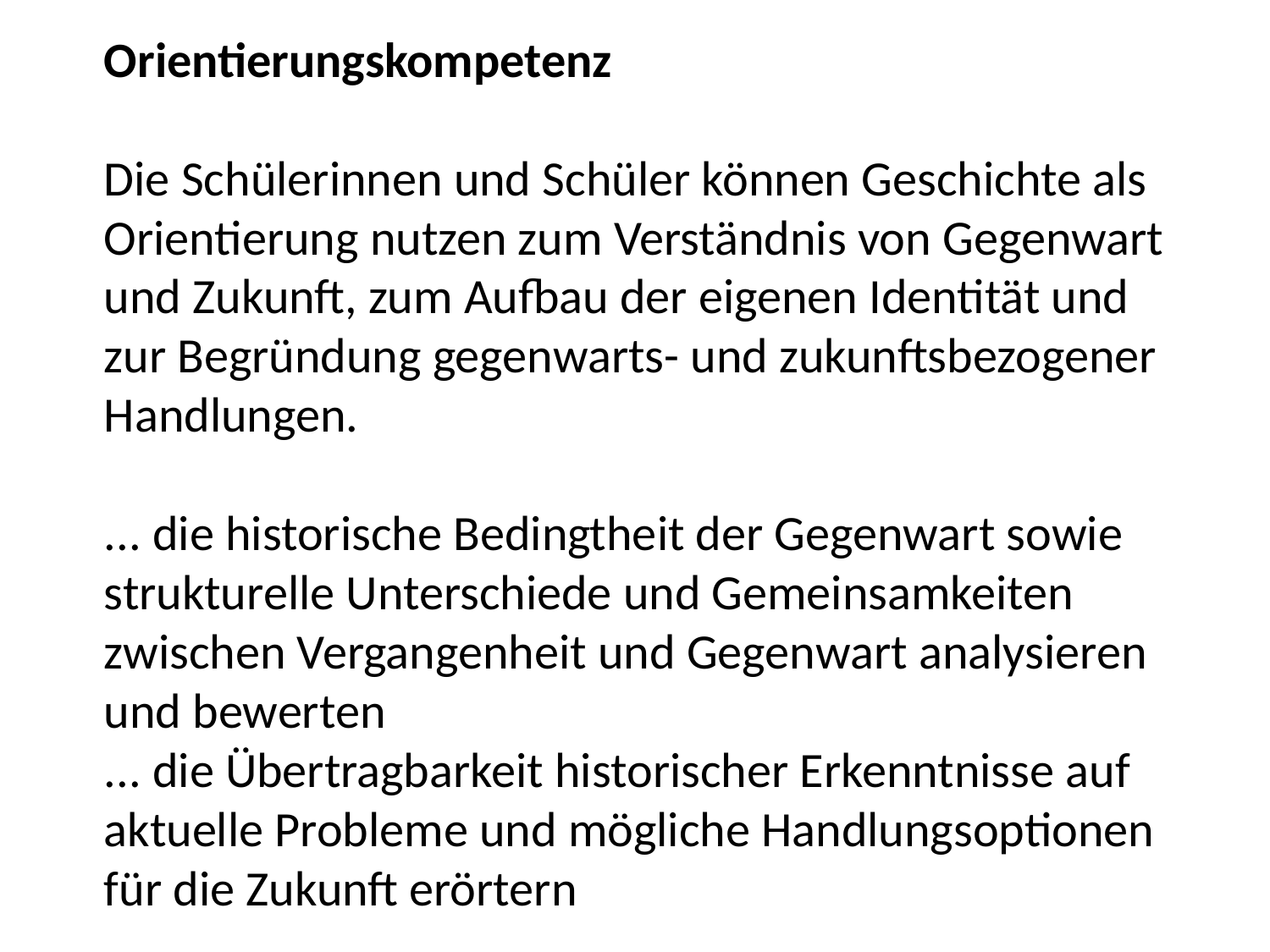

Orientierungskompetenz

Die Schülerinnen und Schüler können Geschichte als Orientierung nutzen zum Verständnis von Gegenwart und Zukunft, zum Aufbau der eigenen Identität und zur Begründung gegenwarts- und zukunftsbezogener Handlungen.

... die historische Bedingtheit der Gegenwart sowie strukturelle Unterschiede und Gemeinsamkeiten zwischen Vergangenheit und Gegenwart analysieren und bewerten
... die Übertragbarkeit historischer Erkenntnisse auf aktuelle Probleme und mögliche Handlungsoptionen für die Zukunft erörtern